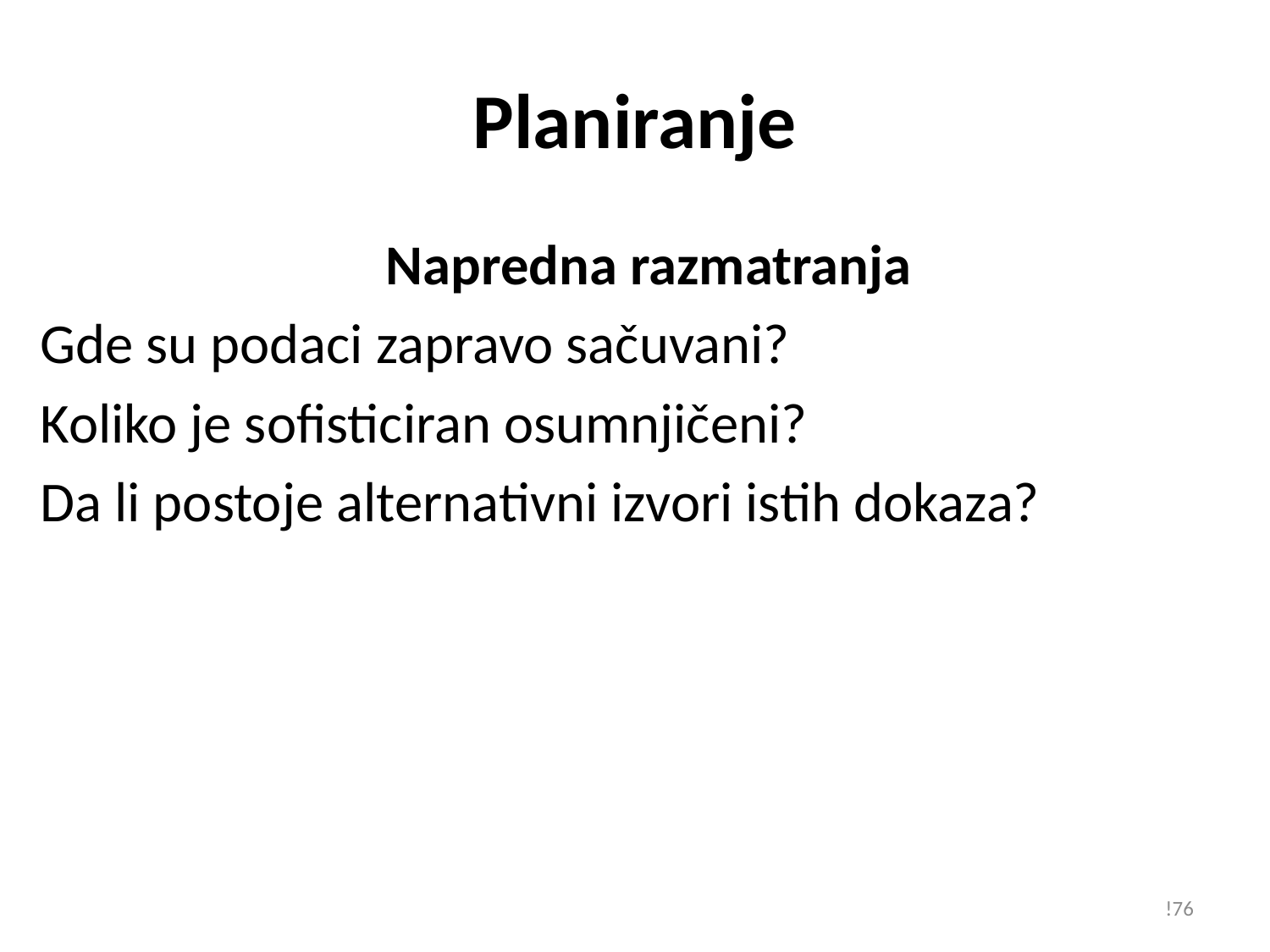

# Planiranje
Napredna razmatranja
Gde su podaci zapravo sačuvani?
Koliko je sofisticiran osumnjičeni?
Da li postoje alternativni izvori istih dokaza?
!76